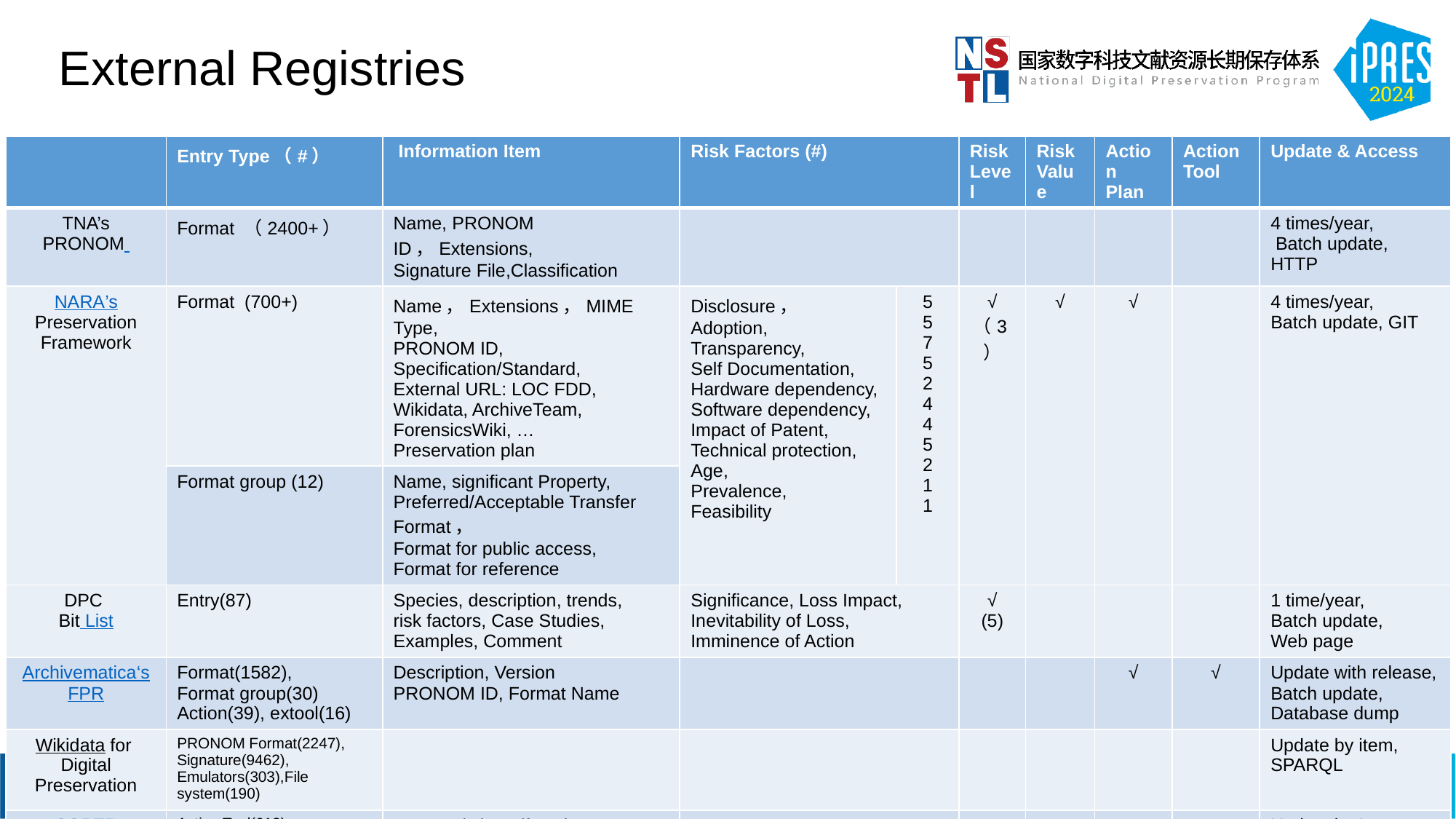

# External Registries
|  | Entry Type（#） | Information Item | Risk Factors (#) |  | Risk Level | Risk Value | Action Plan | Action Tool | Update & Access |
| --- | --- | --- | --- | --- | --- | --- | --- | --- | --- |
| TNA’s PRONOM | Format （2400+） | Name, PRONOM ID，Extensions, Signature File,Classification |  |  |  |  |  |  | 4 times/year, Batch update, HTTP |
| NARA’s Preservation Framework | Format (700+) | Name，Extensions，MIME Type, PRONOM ID, Specification/Standard, External URL: LOC FDD, Wikidata, ArchiveTeam, ForensicsWiki, … Preservation plan | Disclosure， Adoption, Transparency, Self Documentation, Hardware dependency, Software dependency, Impact of Patent, Technical protection, Age, Prevalence, Feasibility | 5 5 7 5 2 4 4 5 2 1 1 | √ （3） | √ | √ |  | 4 times/year, Batch update, GIT |
|  | Format group (12) | Name, significant Property, Preferred/Acceptable Transfer Format， Format for public access, Format for reference |  |  |  |  |  |  |  |
| DPC Bit List | Entry(87) | Species, description, trends, risk factors, Case Studies, Examples, Comment | Significance, Loss Impact, Inevitability of Loss, Imminence of Action |  | √ (5) |  |  |  | 1 time/year, Batch update, Web page |
| Archivematica‘s FPR | Format(1582), Format group(30) Action(39), extool(16) | Description, Version PRONOM ID, Format Name |  |  |  |  | √ | √ | Update with release, Batch update, Database dump |
| Wikidata for Digital Preservation | PRONOM Format(2247), Signature(9462), Emulators(303),File system(190) |  |  |  |  |  |  |  | Update by item, SPARQL |
| COPTR | Action Tool(612) | Description, Lifecycle, Stages, Function, Content type, URL, History |  |  |  |  |  |  | Update by Item, HTTP |